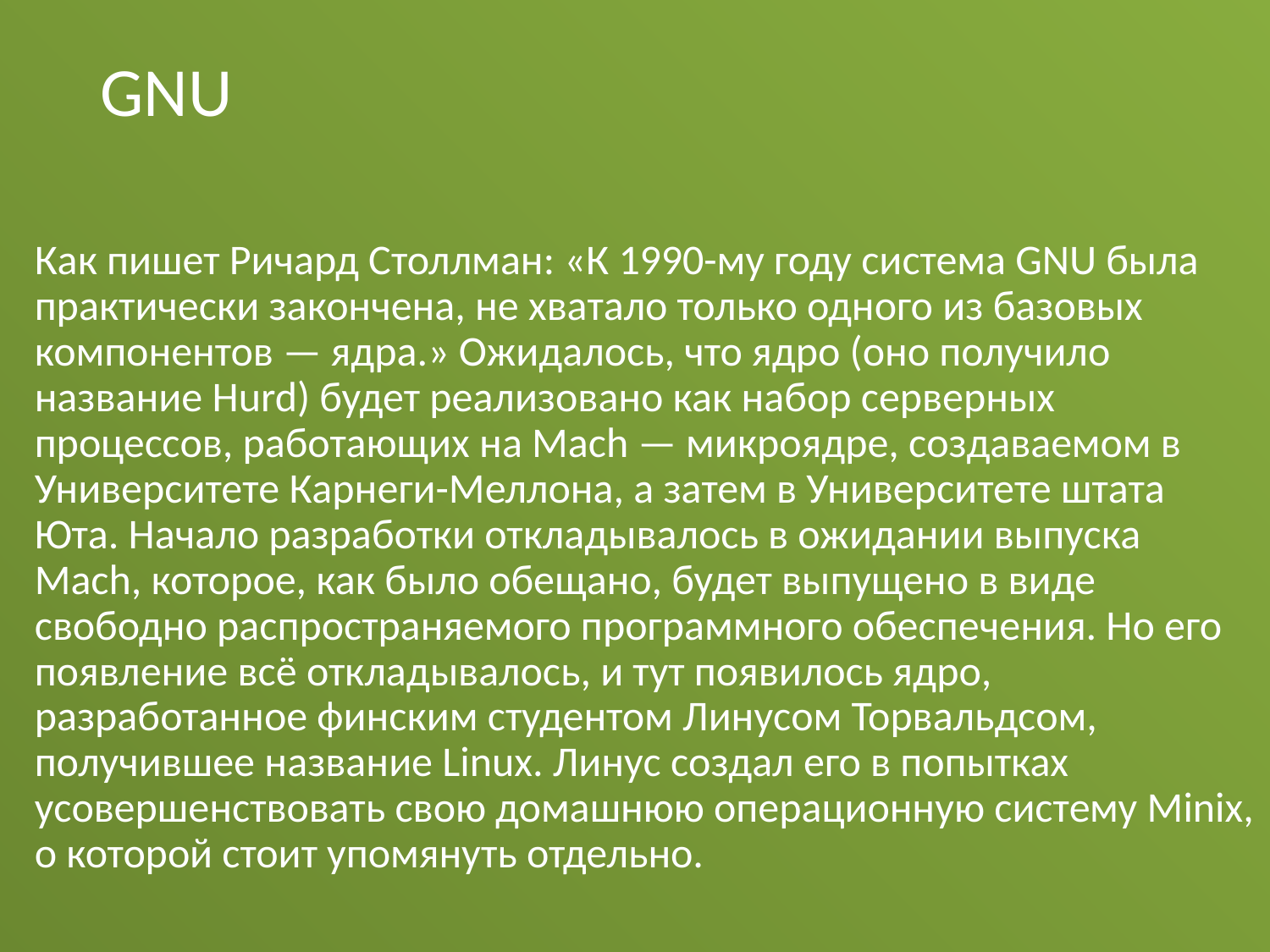

# GNU
Как пишет Ричард Столлман: «К 1990-му году система GNU была практически закончена, не хватало только одного из базовых компонентов — ядра.» Ожидалось, что ядро (оно получило название Hurd) будет реализовано как набор серверных процессов, работающих на Mach — микроядре, создаваемом в Университете Карнеги-Меллона, а затем в Университете штата Юта. Начало разработки откладывалось в ожидании выпуска Mach, которое, как было обещано, будет выпущено в виде свободно распространяемого программного обеспечения. Но его появление всё откладывалось, и тут появилось ядро, разработанное финским студентом Линусом Торвальдсом, получившее название Linux. Линус создал его в попытках усовершенствовать свою домашнюю операционную систему Minix, о которой стоит упомянуть отдельно.